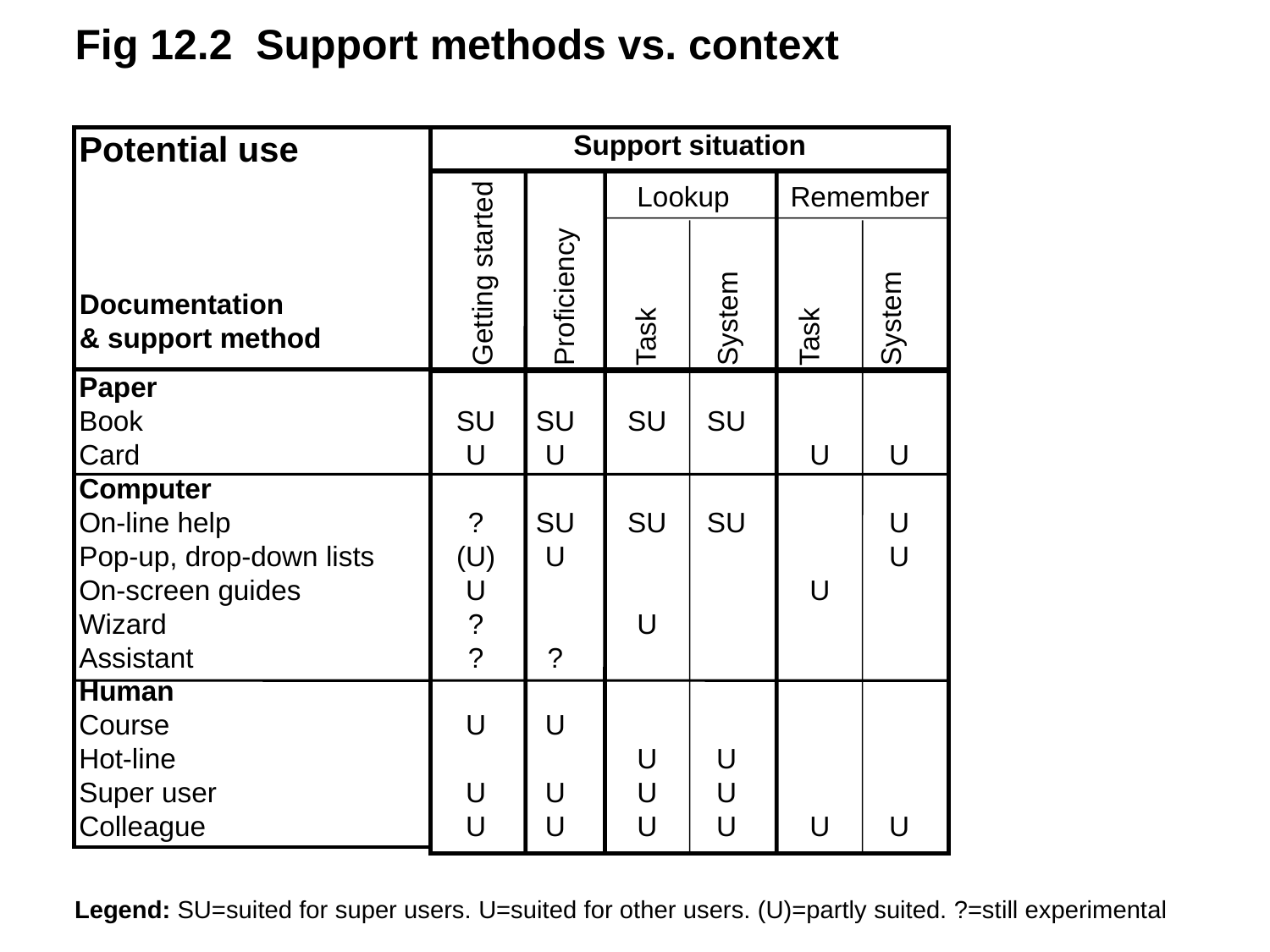

Fig 12.2  Support methods vs. context
Potential use
Getting started
Proficiency
Task
System
Task
System
Support situation

Lookup
Remember

Documentation
& support method
Paper
Book
Card
Computer
On-line help
Pop-up, drop-down lists
On-screen guides
Wizard
Assistant
Human
Course
Hot-line
Super user
Colleague

	SU	SU	SU	SU
	U	U			U	U

	?	SU	SU	SU		U
	(U)	U				U
	U				U
	?		U
	?	?

	U	U
			U	U
	U	U	U	U
	U	U	U	U	U	U
Legend: SU=suited for super users. U=suited for other users. (U)=partly suited. ?=still experimental